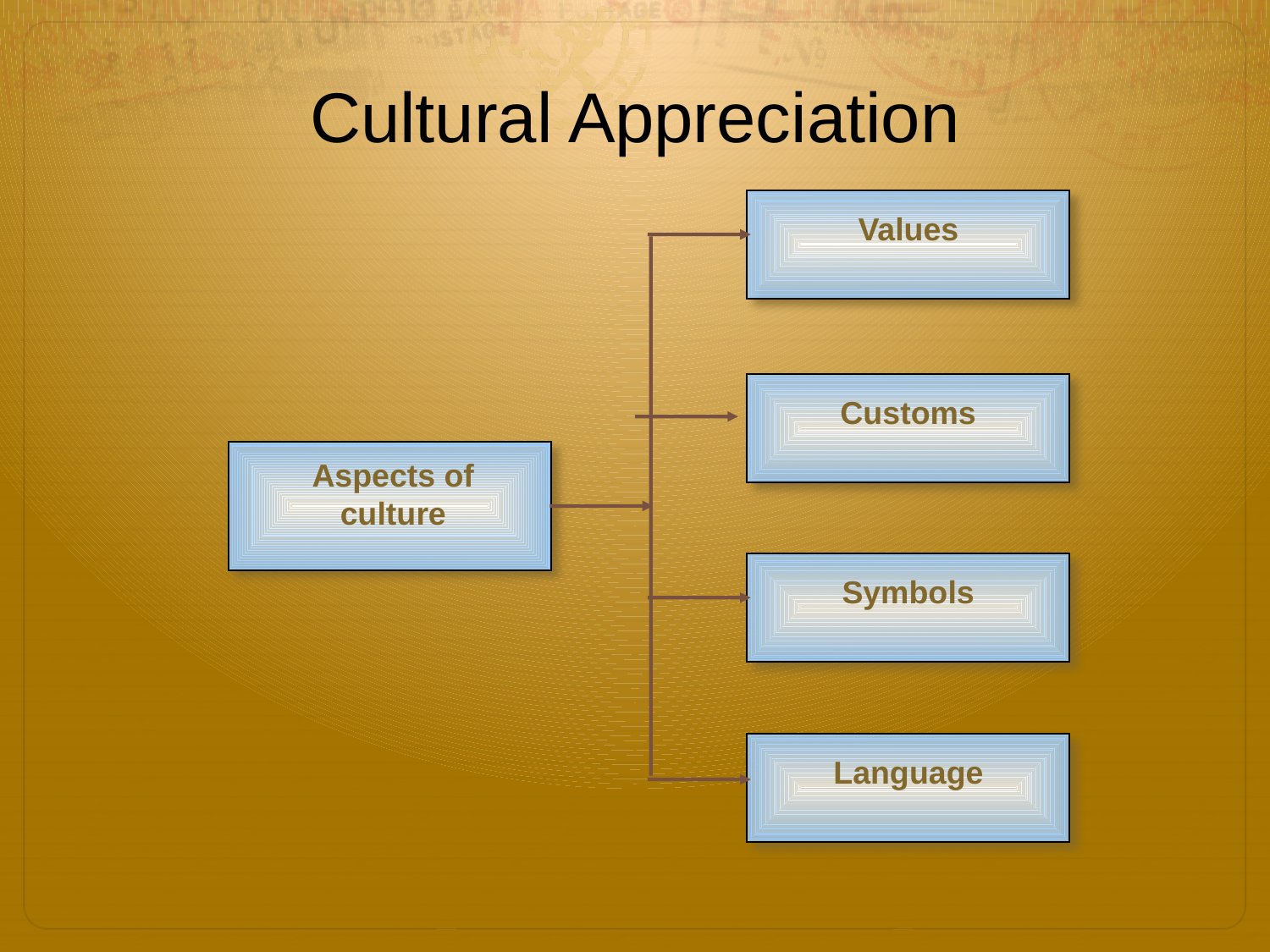

# Cultural Appreciation

Values

Customs

Aspects of
culture

Symbols

Language